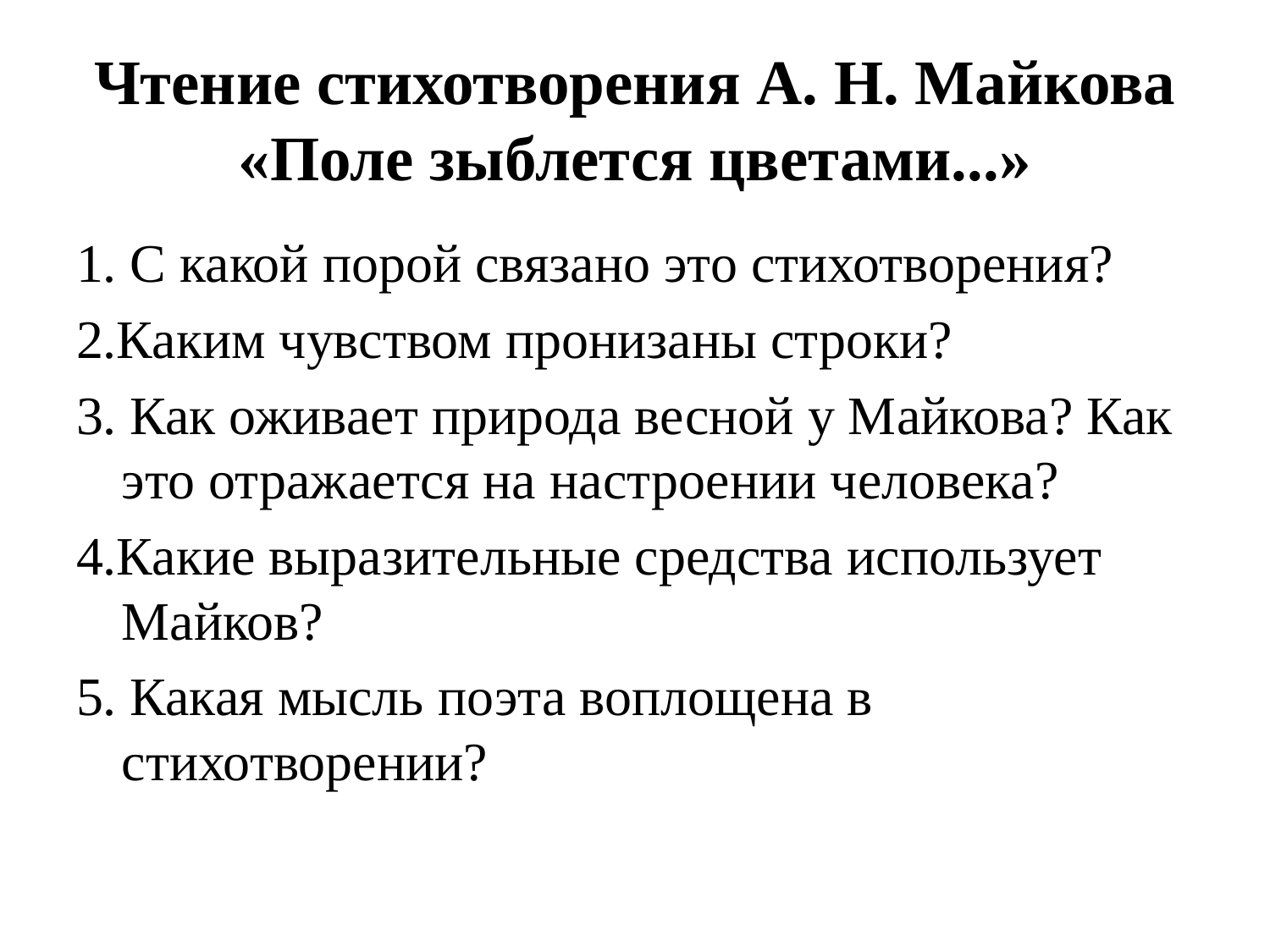

# Чтение стихотворения А. Н. Майкова «Поле зыблется цветами...»
1. С какой порой связано это стихотворения?
2.Каким чувством пронизаны строки?
3. Как оживает природа весной у Майкова? Как это отражается на настроении человека?
4.Какие выразительные средства использует Майков?
5. Какая мысль поэта воплощена в стихотворении?